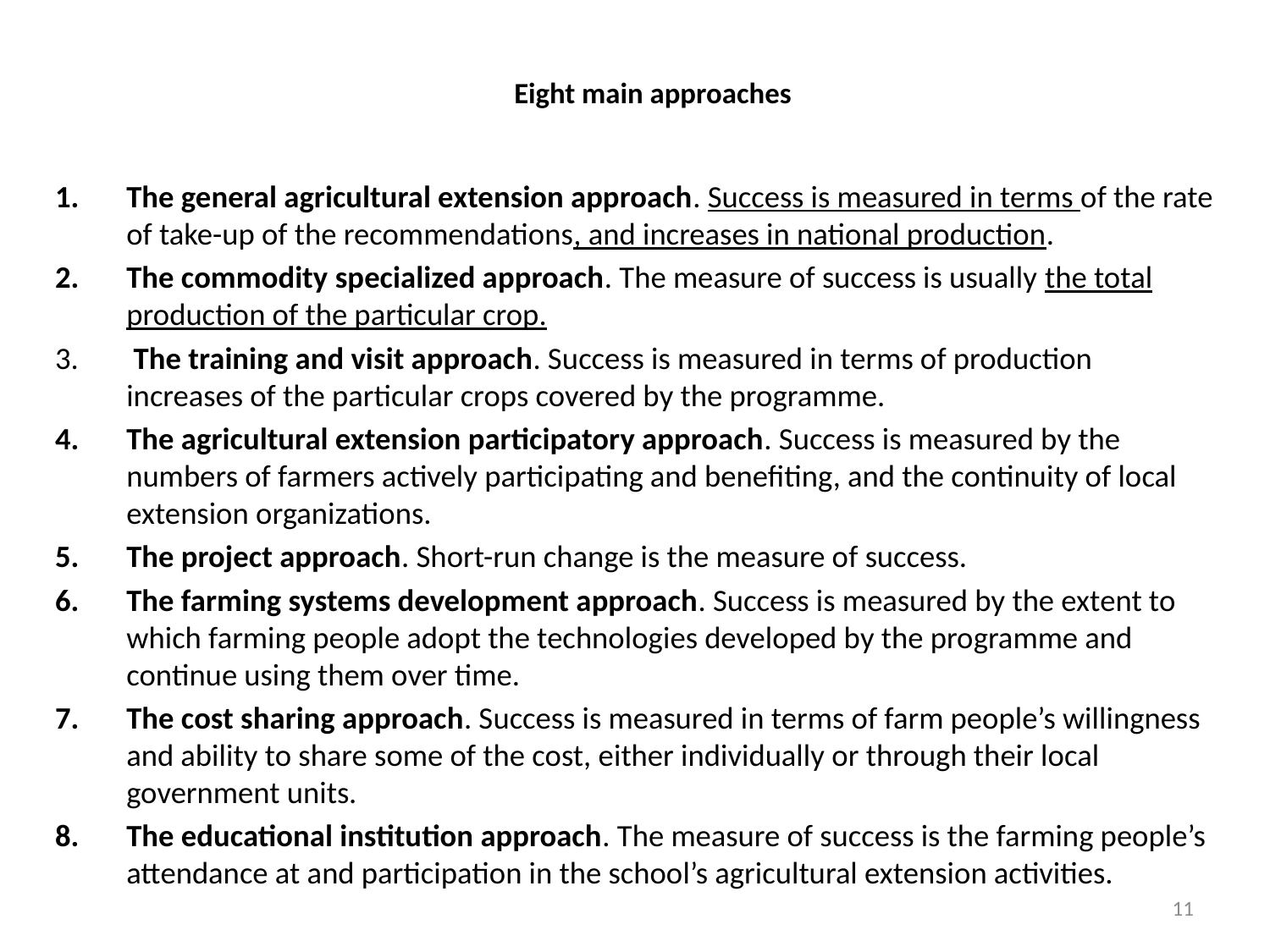

# Eight main approaches

The general agricultural extension approach. Success is measured in terms of the rate of take-up of the recommendations, and increases in national production.
The commodity specialized approach. The measure of success is usually the total production of the particular crop.
 The training and visit approach. Success is measured in terms of production increases of the particular crops covered by the programme.
The agricultural extension participatory approach. Success is measured by the numbers of farmers actively participating and benefiting, and the continuity of local extension organizations.
The project approach. Short-run change is the measure of success.
The farming systems development approach. Success is measured by the extent to which farming people adopt the technologies developed by the programme and continue using them over time.
The cost sharing approach. Success is measured in terms of farm people’s willingness and ability to share some of the cost, either individually or through their local government units.
The educational institution approach. The measure of success is the farming people’s attendance at and participation in the school’s agricultural extension activities.

11